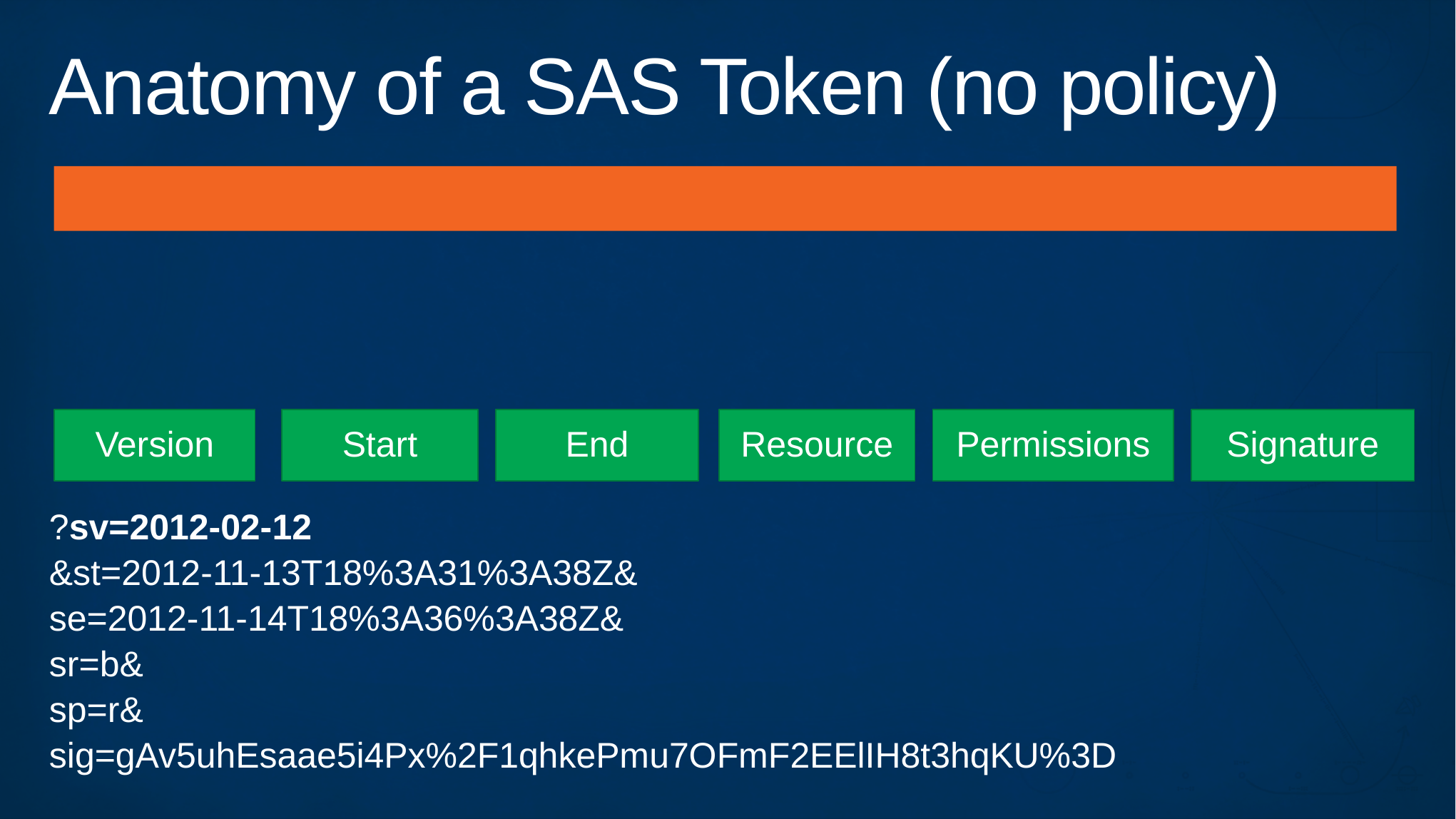

# Anatomy of a SAS Token (no policy)

Version
Start
End
Resource
Permissions
Signature
?sv=2012-02-12
&st=2012-11-13T18%3A31%3A38Z&
se=2012-11-14T18%3A36%3A38Z&
sr=b&
sp=r&
sig=gAv5uhEsaae5i4Px%2F1qhkePmu7OFmF2EElIH8t3hqKU%3D